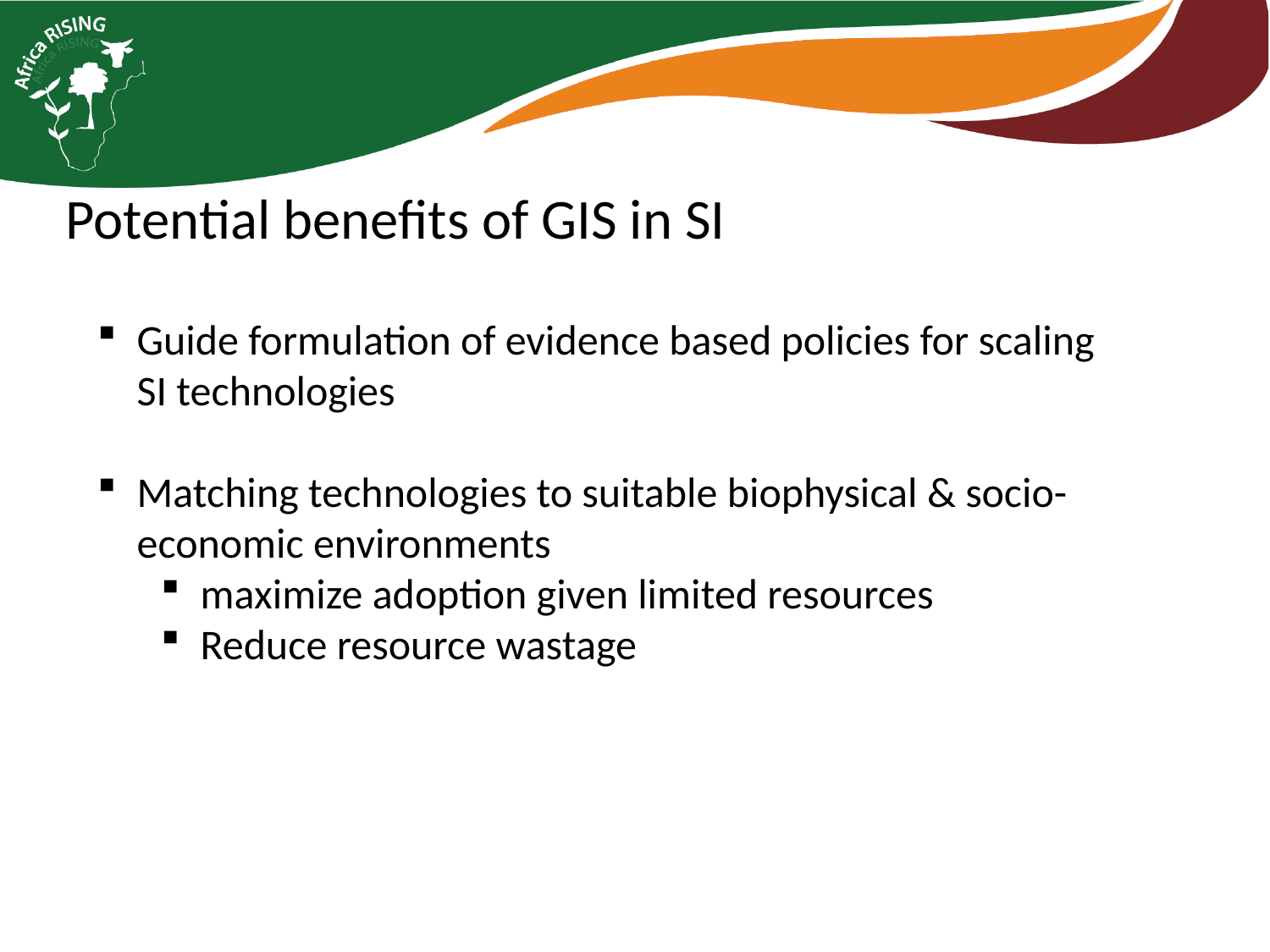

# Potential benefits of GIS in SI
Guide formulation of evidence based policies for scaling SI technologies

Matching technologies to suitable biophysical & socio-economic environments
maximize adoption given limited resources
Reduce resource wastage